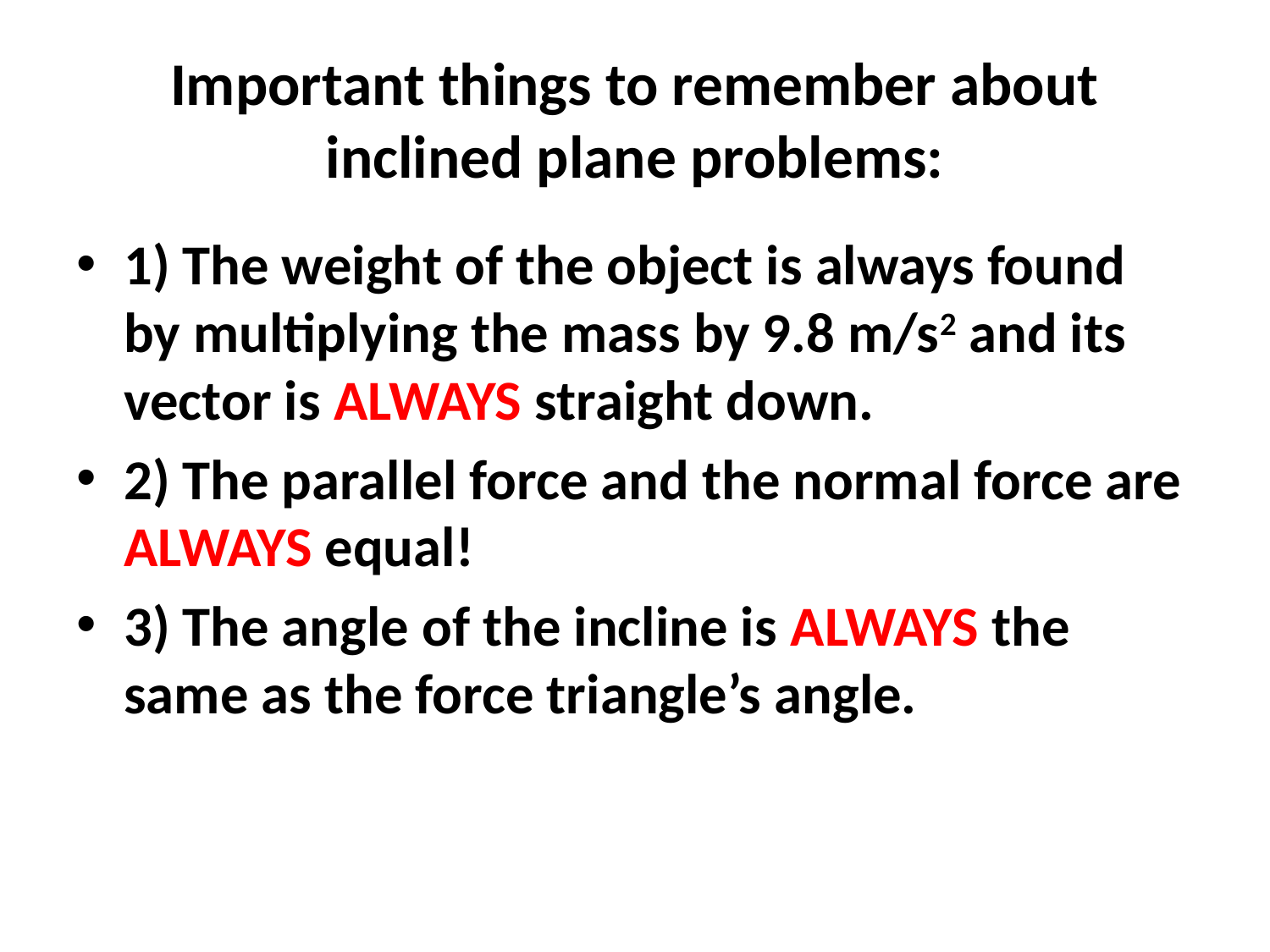

# Important things to remember about inclined plane problems:
1) The weight of the object is always found by multiplying the mass by 9.8 m/s2 and its vector is ALWAYS straight down.
2) The parallel force and the normal force are ALWAYS equal!
3) The angle of the incline is ALWAYS the same as the force triangle’s angle.